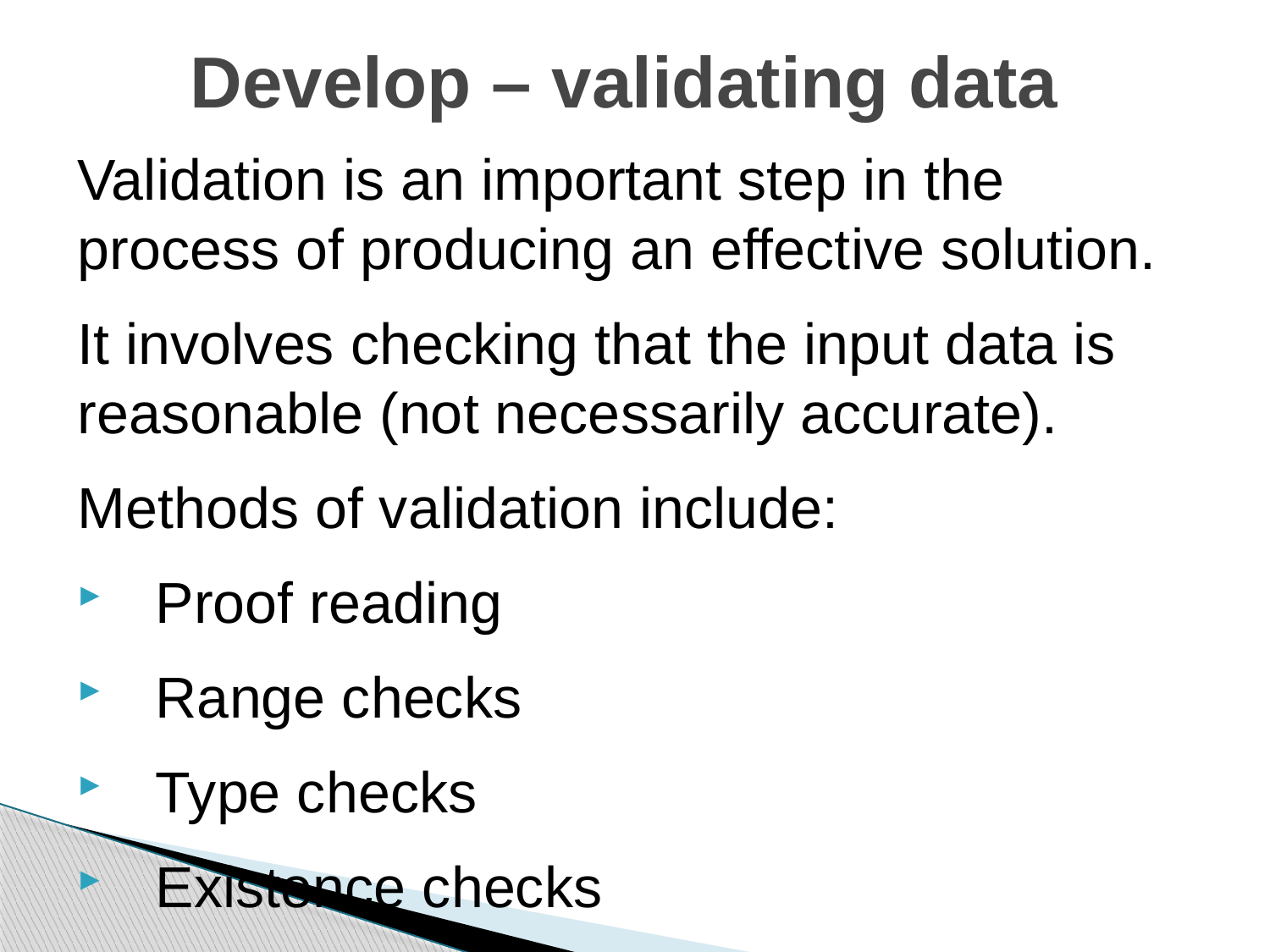

# Develop – validating data
Validation is an important step in the process of producing an effective solution.
It involves checking that the input data is reasonable (not necessarily accurate).
Methods of validation include:
Proof reading
Range checks
Type checks
Existence checks